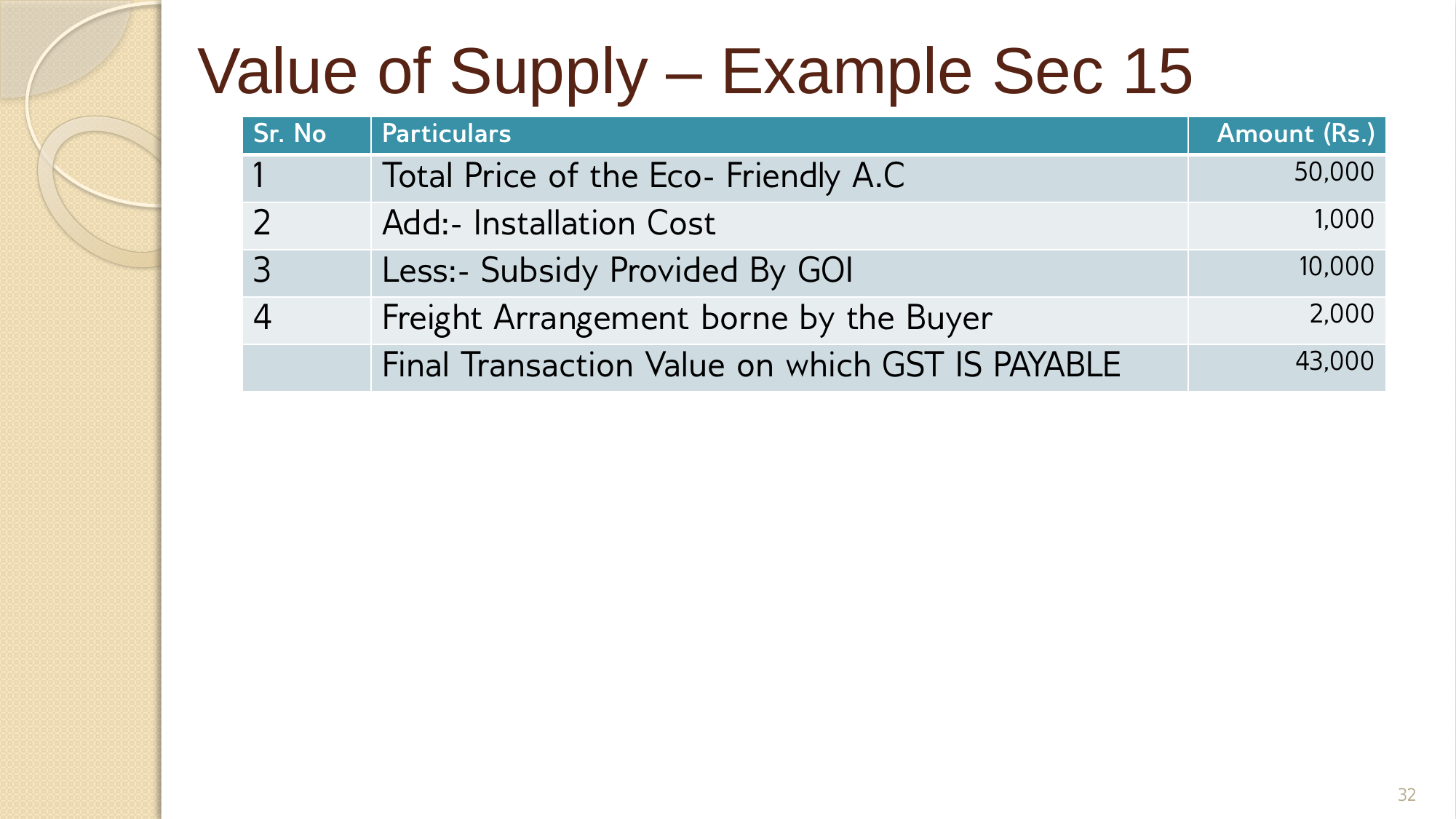

# Value of Supply – Example Sec 15
| Sr. No | Particulars | Amount (Rs.) |
| --- | --- | --- |
| 1 | Total Price of the Eco- Friendly A.C | 50,000 |
| 2 | Add:- Installation Cost | 1,000 |
| 3 | Less:- Subsidy Provided By GOI | 10,000 |
| 4 | Freight Arrangement borne by the Buyer | 2,000 |
|  | Final Transaction Value on which GST IS PAYABLE | 43,000 |
.
32